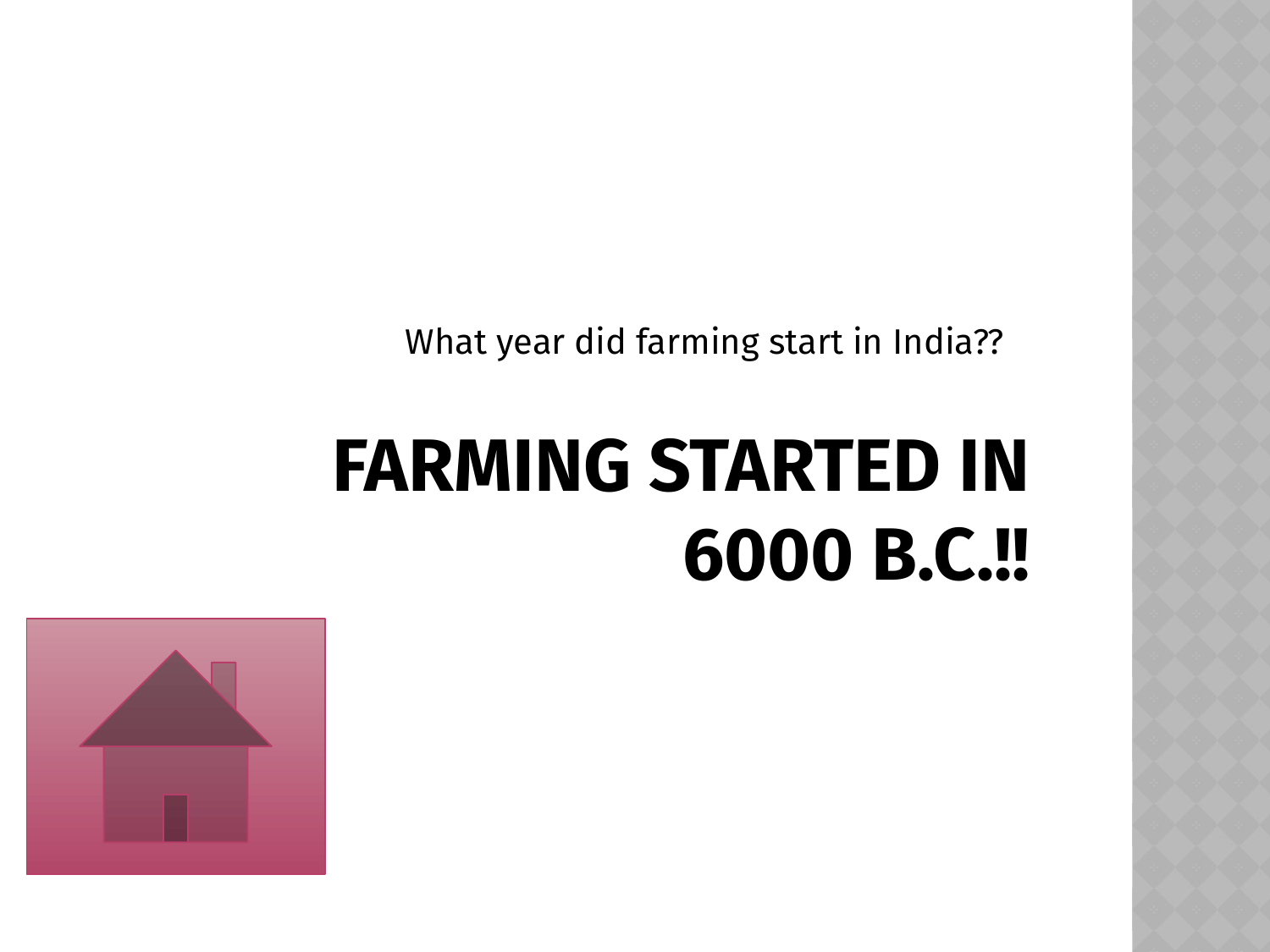

What year did farming start in India??
# Farming started in 6000 B.C.!!